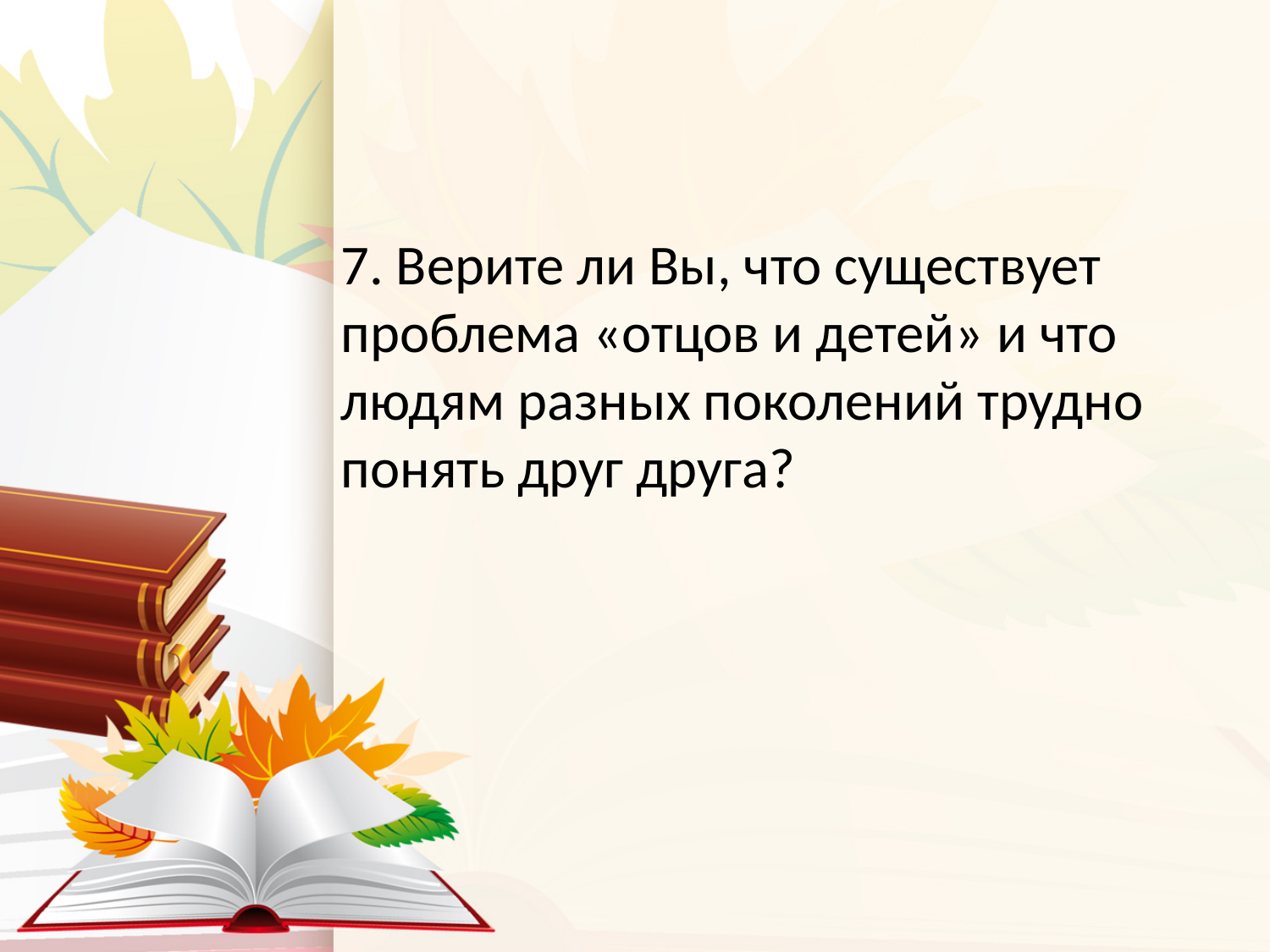

7. Верите ли Вы, что существует проблема «отцов и детей» и что людям разных поколений трудно понять друг друга?